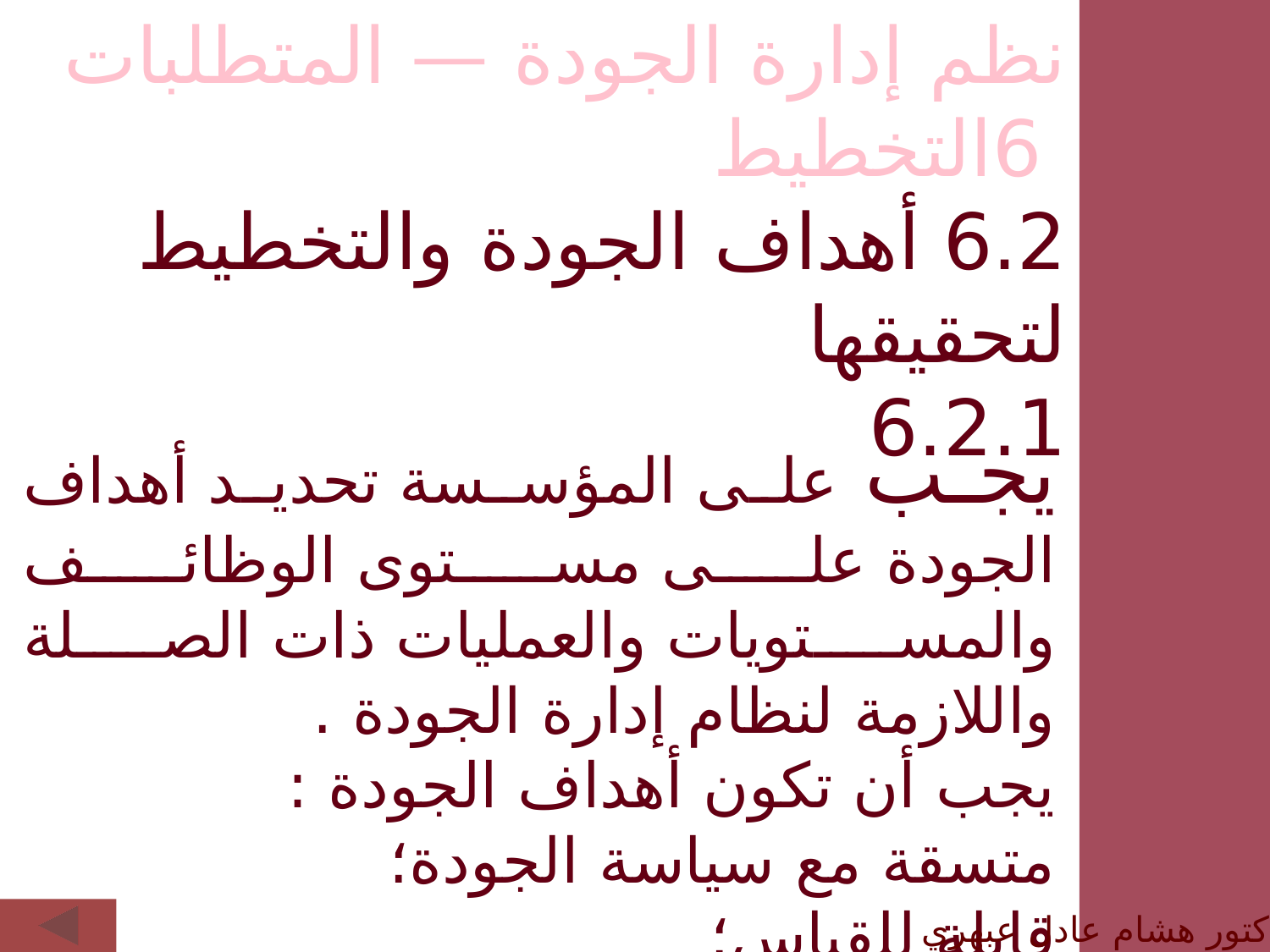

نظم إدارة الجودة — المتطلبات
 6التخطيط
6.2 أهداف الجودة والتخطيط لتحقيقها
6.2.1

يجب على المؤسسة تحديد أهداف الجودة على مستوى الوظائف والمستويات والعمليات ذات الصلة واللازمة لنظام إدارة الجودة .
يجب أن تكون أهداف الجودة :
متسقة مع سياسة الجودة؛
قابلة للقياس؛
آخذه بالحسبان المتطلبات المعمول بها؛

الدكتور هشام عادل عبهري